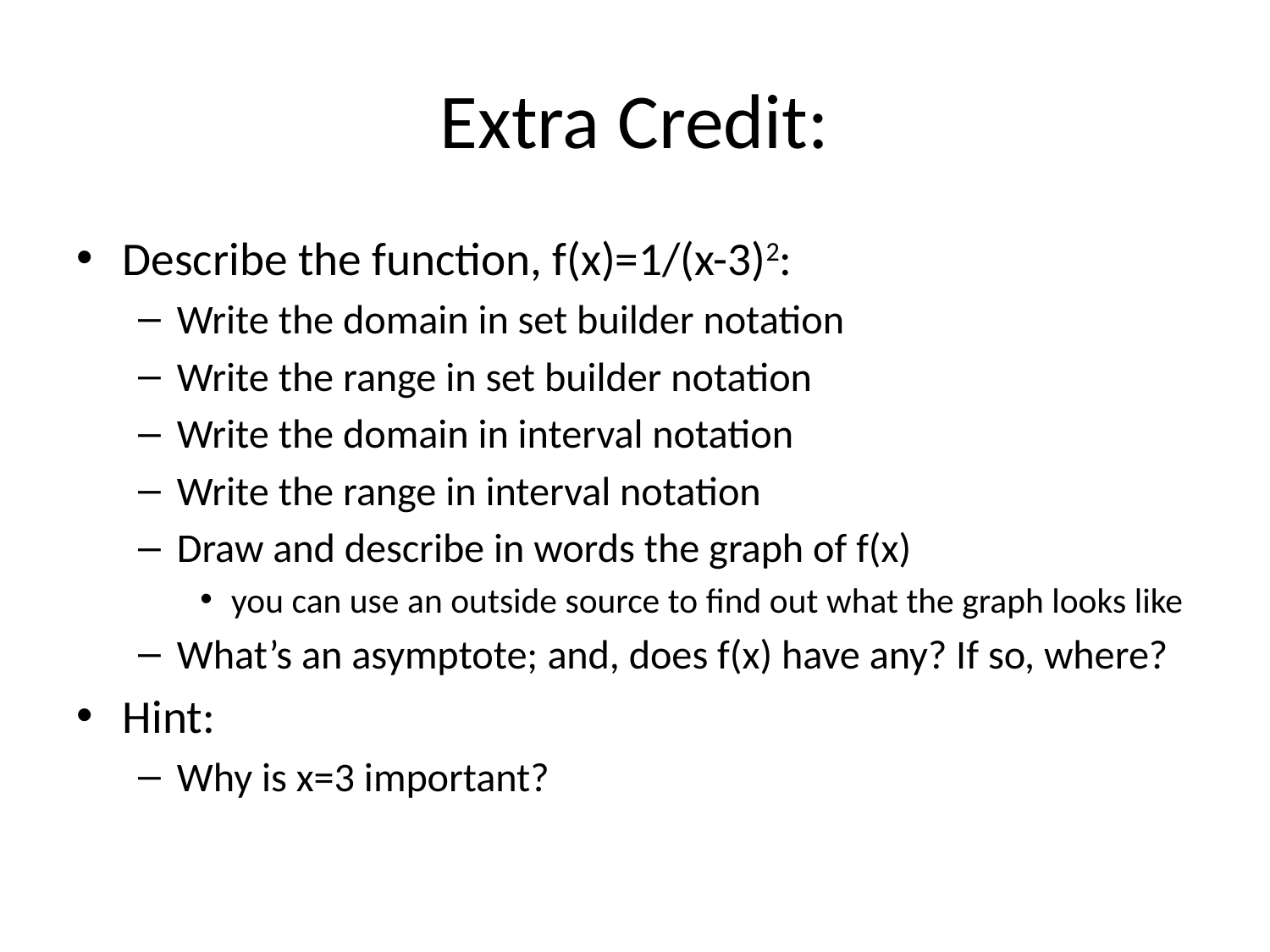

# Extra Credit:
Describe the function, f(x)=1/(x-3)2:
Write the domain in set builder notation
Write the range in set builder notation
Write the domain in interval notation
Write the range in interval notation
Draw and describe in words the graph of f(x)
you can use an outside source to find out what the graph looks like
What’s an asymptote; and, does f(x) have any? If so, where?
Hint:
Why is x=3 important?